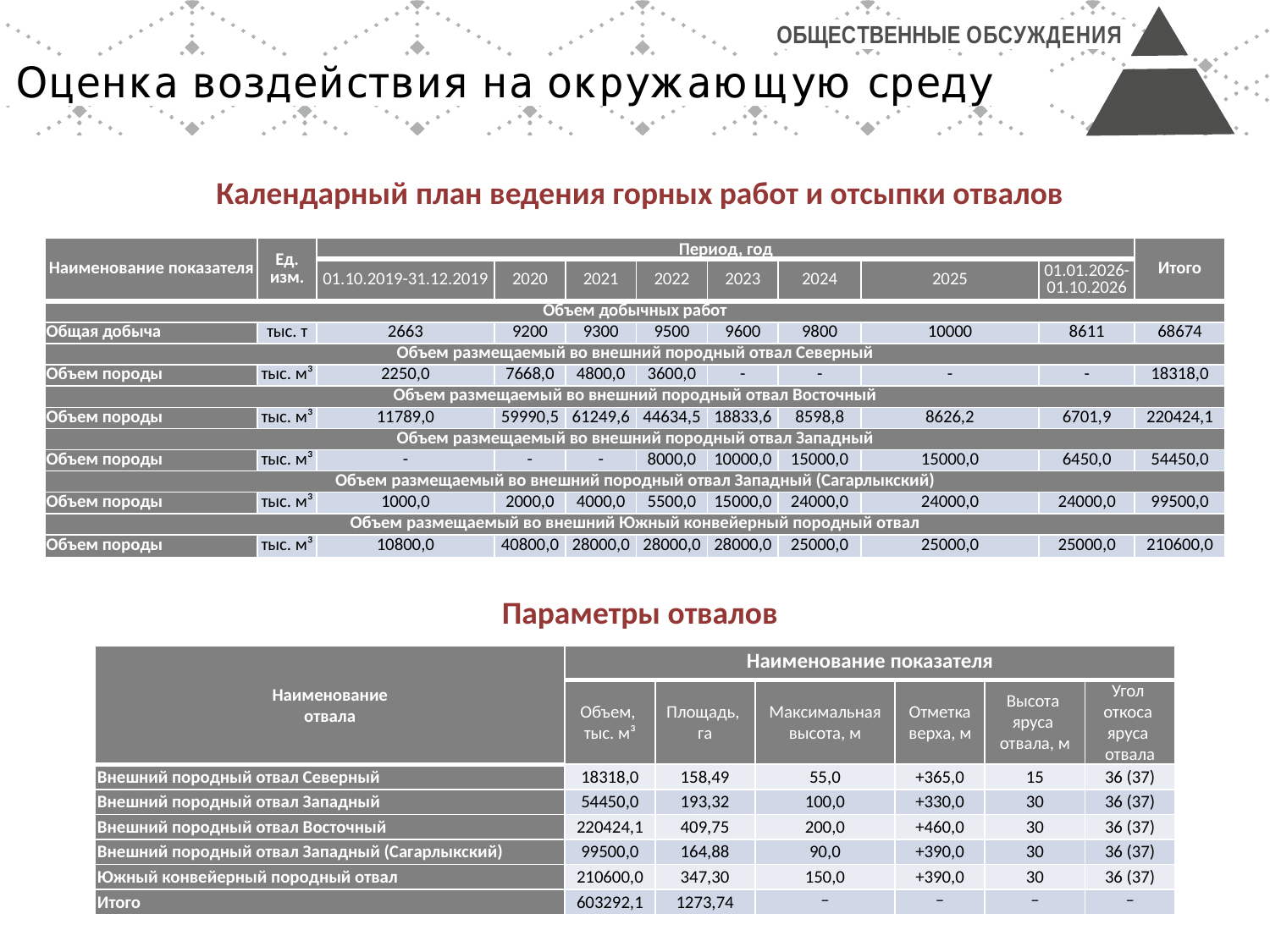

ОБЩЕСТВЕННЫЕ ОБСУЖДЕНИЯ
Оценка воздействия на окружающую среду
# Оценка воздействия на окружающую среду
Календарный план ведения горных работ и отсыпки отвалов
| Наименование показателя | Ед. изм. | Период, год |  |  |  |  |  |  |  | Итого |
| --- | --- | --- | --- | --- | --- | --- | --- | --- | --- | --- |
|  |  | 01.10.2019-31.12.2019 | 2020 | 2021 | 2022 | 2023 | 2024 | 2025 | 01.01.2026-01.10.2026 |  |
| Объем добычных работ |  |  |  |  |  |  |  |  |  |  |
| Общая добыча | тыс. т | 2663 | 9200 | 9300 | 9500 | 9600 | 9800 | 10000 | 8611 | 68674 |
| Объем размещаемый во внешний породный отвал Северный |  |  |  |  |  |  |  |  |  |  |
| Объем породы | тыс. м³ | 2250,0 | 7668,0 | 4800,0 | 3600,0 | - | - | - | - | 18318,0 |
| Объем размещаемый во внешний породный отвал Восточный |  |  |  |  |  |  |  |  |  |  |
| Объем породы | тыс. м³ | 11789,0 | 59990,5 | 61249,6 | 44634,5 | 18833,6 | 8598,8 | 8626,2 | 6701,9 | 220424,1 |
| Объем размещаемый во внешний породный отвал Западный |  |  |  |  |  |  |  |  |  |  |
| Объем породы | тыс. м³ | - | - | - | 8000,0 | 10000,0 | 15000,0 | 15000,0 | 6450,0 | 54450,0 |
| Объем размещаемый во внешний породный отвал Западный (Сагарлыкский) |  |  |  |  |  |  |  |  |  |  |
| Объем породы | тыс. м³ | 1000,0 | 2000,0 | 4000,0 | 5500,0 | 15000,0 | 24000,0 | 24000,0 | 24000,0 | 99500,0 |
| Объем размещаемый во внешний Южный конвейерный породный отвал |  |  |  |  |  |  |  |  |  |  |
| Объем породы | тыс. м³ | 10800,0 | 40800,0 | 28000,0 | 28000,0 | 28000,0 | 25000,0 | 25000,0 | 25000,0 | 210600,0 |
Параметры отвалов
| Наименование отвала | Наименование показателя |  |  |  |  |  |
| --- | --- | --- | --- | --- | --- | --- |
|  | Объем, тыс. м³ | Площадь, га | Максимальная высота, м | Отметка верха, м | Высота яруса отвала, м | Угол откоса яруса отвала |
| Внешний породный отвал Северный | 18318,0 | 158,49 | 55,0 | +365,0 | 15 | 36 (37) |
| Внешний породный отвал Западный | 54450,0 | 193,32 | 100,0 | +330,0 | 30 | 36 (37) |
| Внешний породный отвал Восточный | 220424,1 | 409,75 | 200,0 | +460,0 | 30 | 36 (37) |
| Внешний породный отвал Западный (Сагарлыкский) | 99500,0 | 164,88 | 90,0 | +390,0 | 30 | 36 (37) |
| Южный конвейерный породный отвал | 210600,0 | 347,30 | 150,0 | +390,0 | 30 | 36 (37) |
| Итого | 603292,1 | 1273,74 | – | – | – | – |